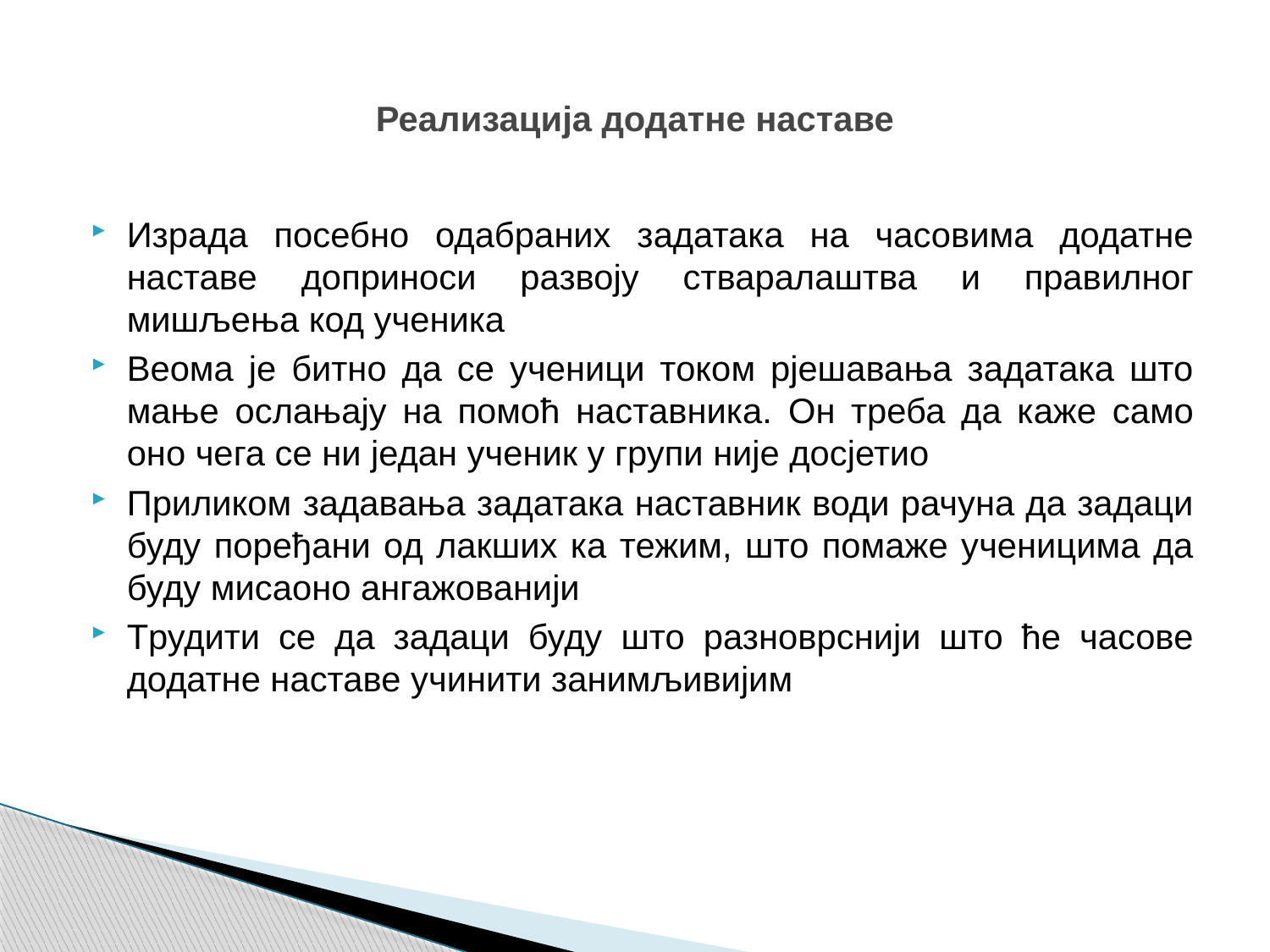

# Реализација додатне наставе
Израда посебно одабраних задатака на часовима додатне наставе доприноси развоју стваралаштва и правилног мишљења код ученика
Веома је битно да се ученици током рјешавања задатака што мање ослањају на помоћ наставника. Он треба да каже само оно чега се ни један ученик у групи није досјетио
Приликом задавања задатака наставник води рачуна да задаци буду поређани од лакших ка тежим, што помаже ученицима да буду мисаоно ангажованији
Трудити се да задаци буду што разноврснији што ће часове додатне наставе учинити занимљивијим